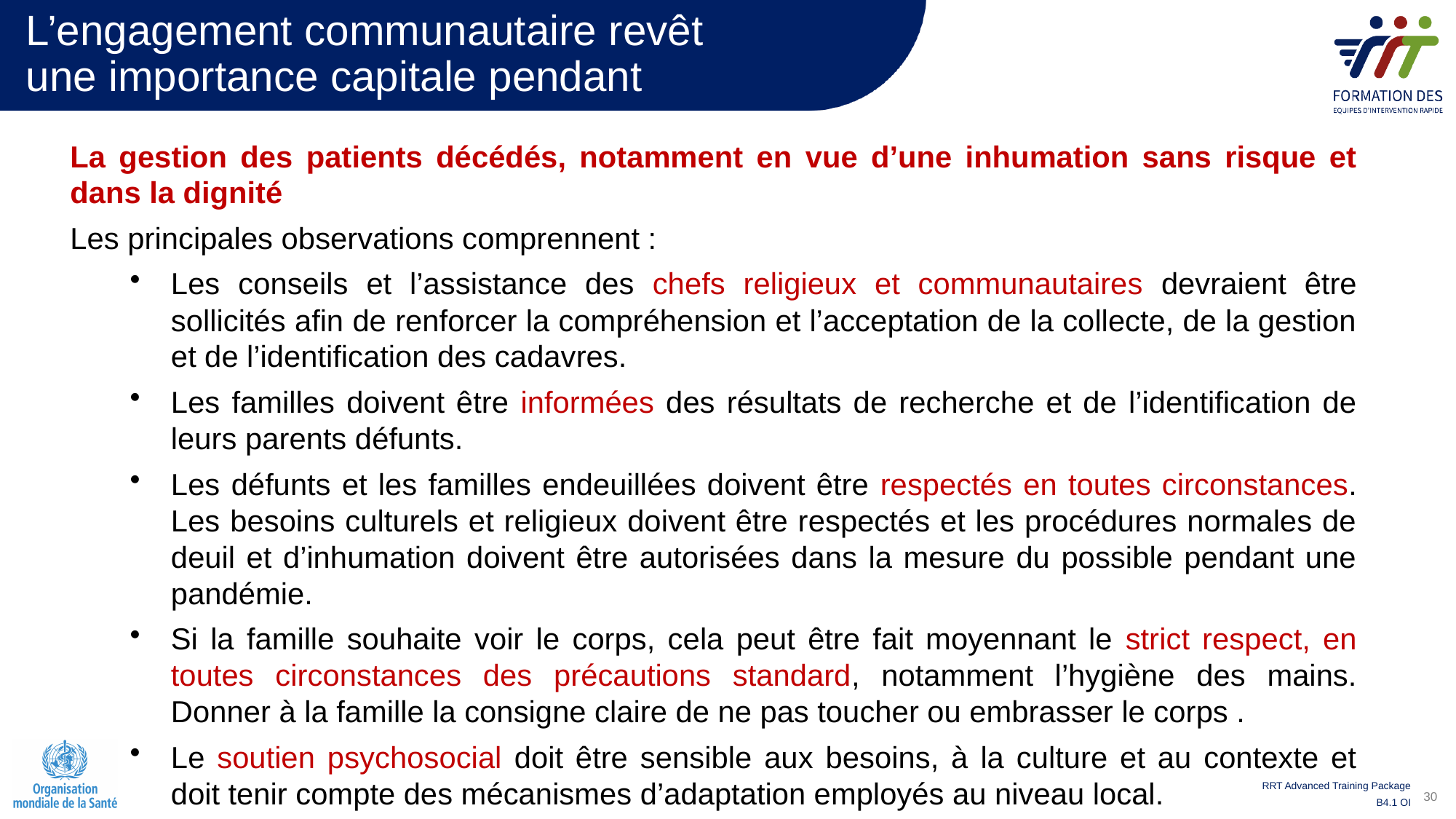

L’engagement communautaire revêt une importance capitale pendant
La gestion des patients décédés, notamment en vue d’une inhumation sans risque et dans la dignité
Les principales observations comprennent :
Les conseils et l’assistance des chefs religieux et communautaires devraient être sollicités afin de renforcer la compréhension et l’acceptation de la collecte, de la gestion et de l’identification des cadavres.
Les familles doivent être informées des résultats de recherche et de l’identification de leurs parents défunts.
Les défunts et les familles endeuillées doivent être respectés en toutes circonstances. Les besoins culturels et religieux doivent être respectés et les procédures normales de deuil et d’inhumation doivent être autorisées dans la mesure du possible pendant une pandémie.
Si la famille souhaite voir le corps, cela peut être fait moyennant le strict respect, en toutes circonstances des précautions standard, notamment l’hygiène des mains. Donner à la famille la consigne claire de ne pas toucher ou embrasser le corps .
Le soutien psychosocial doit être sensible aux besoins, à la culture et au contexte et doit tenir compte des mécanismes d’adaptation employés au niveau local.